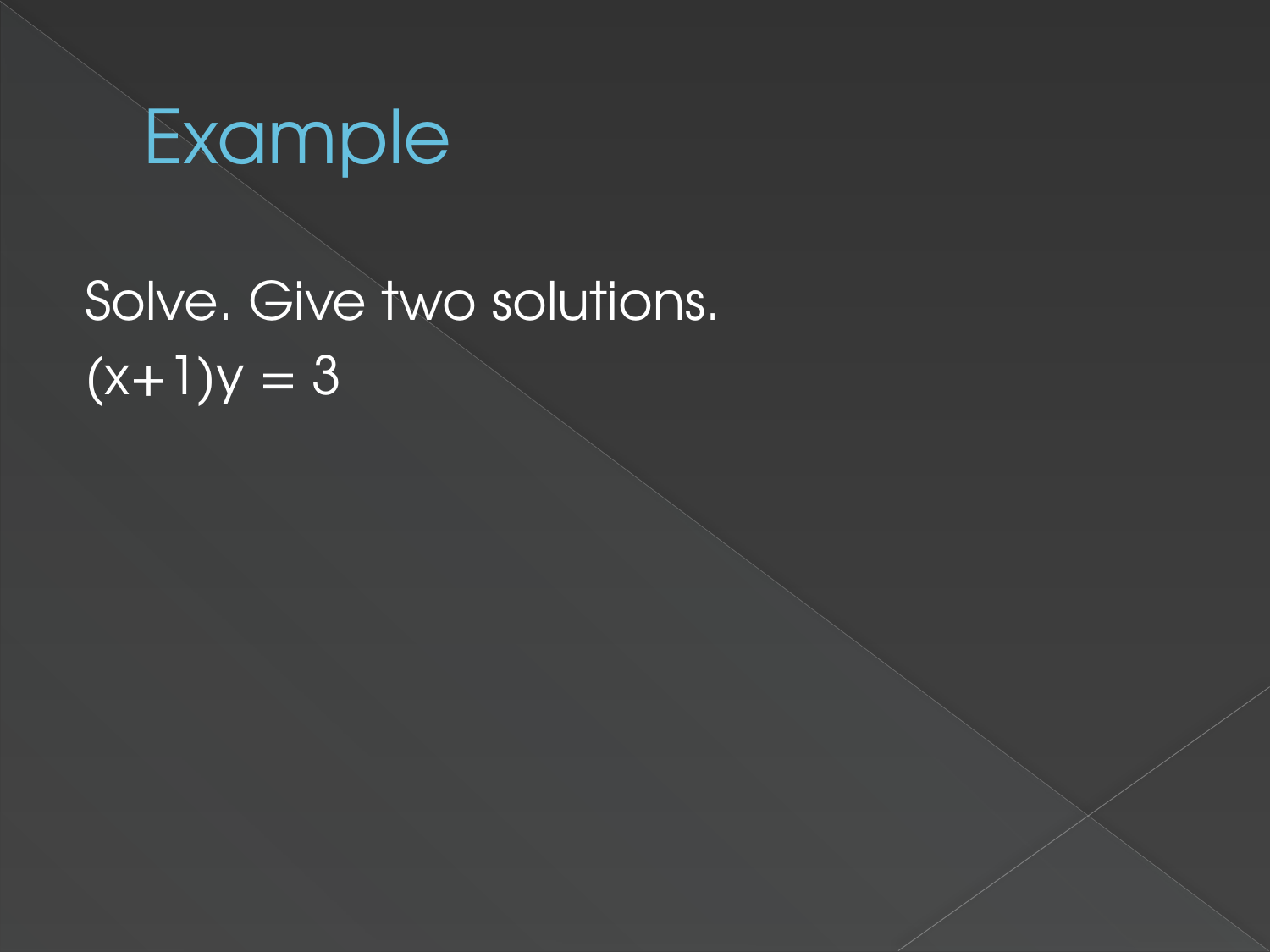

# Example
Solve. Give two solutions.
(x+1)y = 3